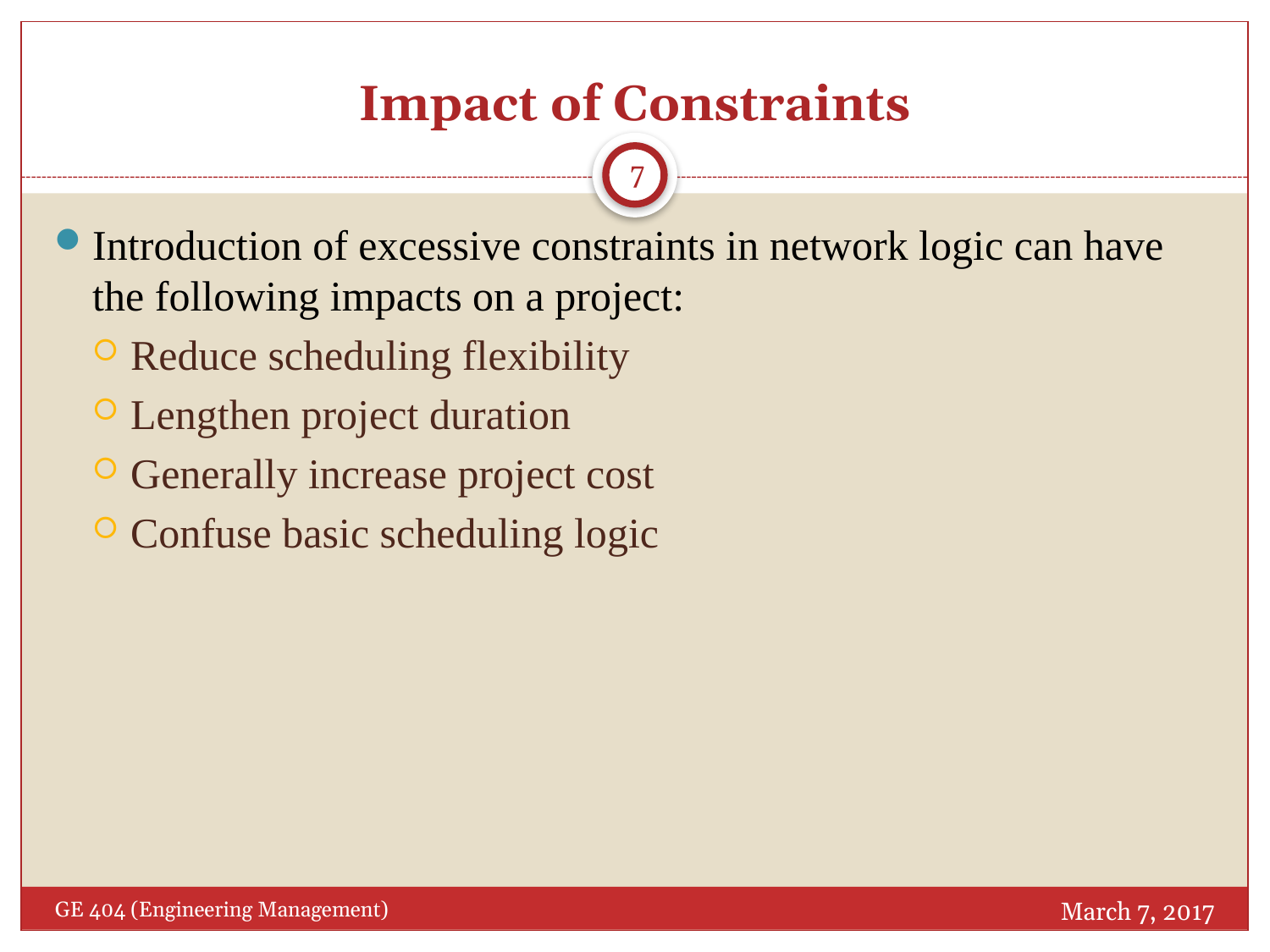

# Impact of Constraints
7
Introduction of excessive constraints in network logic can have the following impacts on a project:
Reduce scheduling flexibility
Lengthen project duration
Generally increase project cost
Confuse basic scheduling logic

March 7, 2017
GE 404 (Engineering Management)